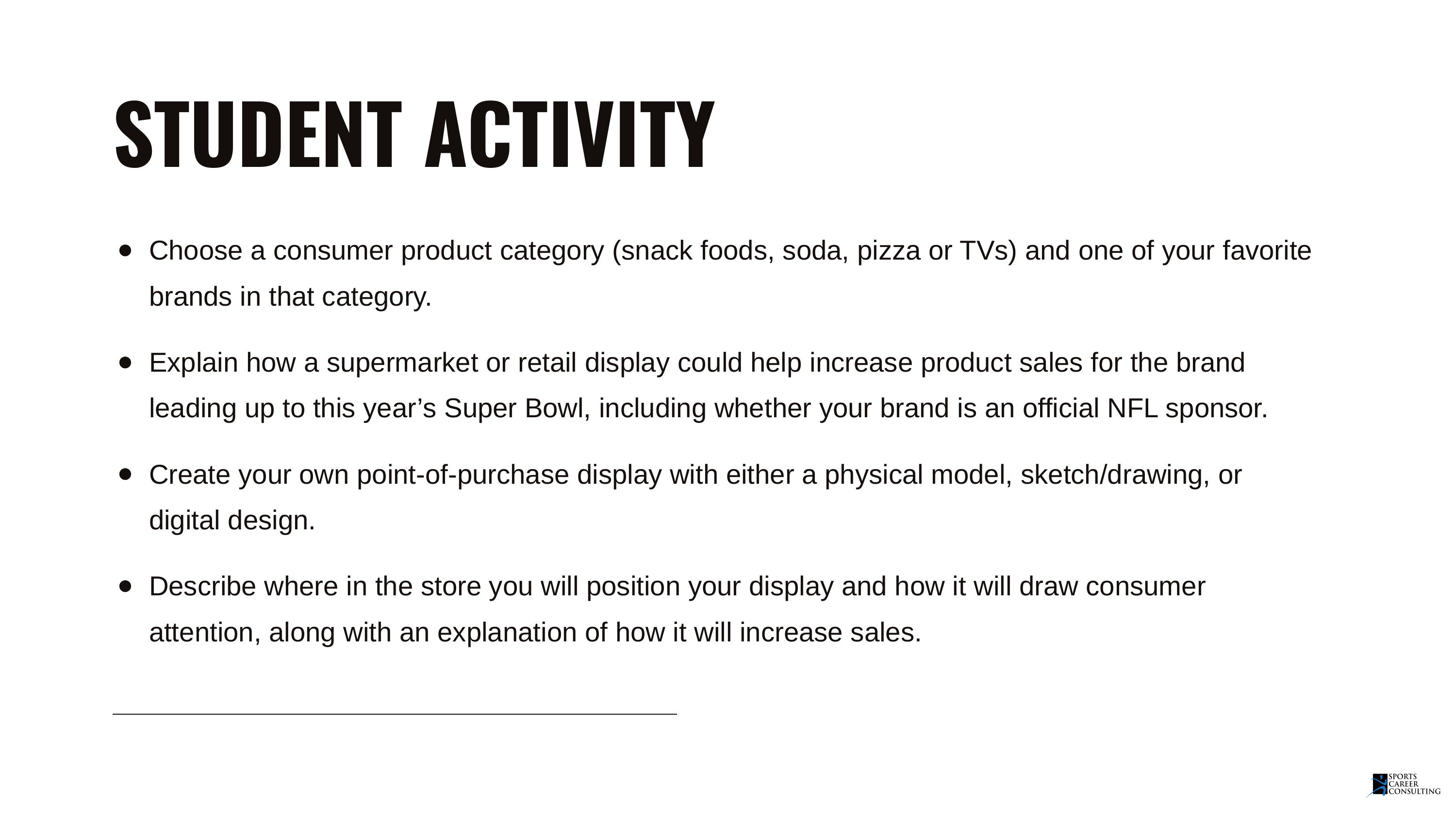

STUDENT ACTIVITY
Choose a consumer product category (snack foods, soda, pizza or TVs) and one of your favorite brands in that category.
Explain how a supermarket or retail display could help increase product sales for the brand leading up to this year’s Super Bowl, including whether your brand is an official NFL sponsor.
Create your own point-of-purchase display with either a physical model, sketch/drawing, or digital design.
Describe where in the store you will position your display and how it will draw consumer attention, along with an explanation of how it will increase sales.